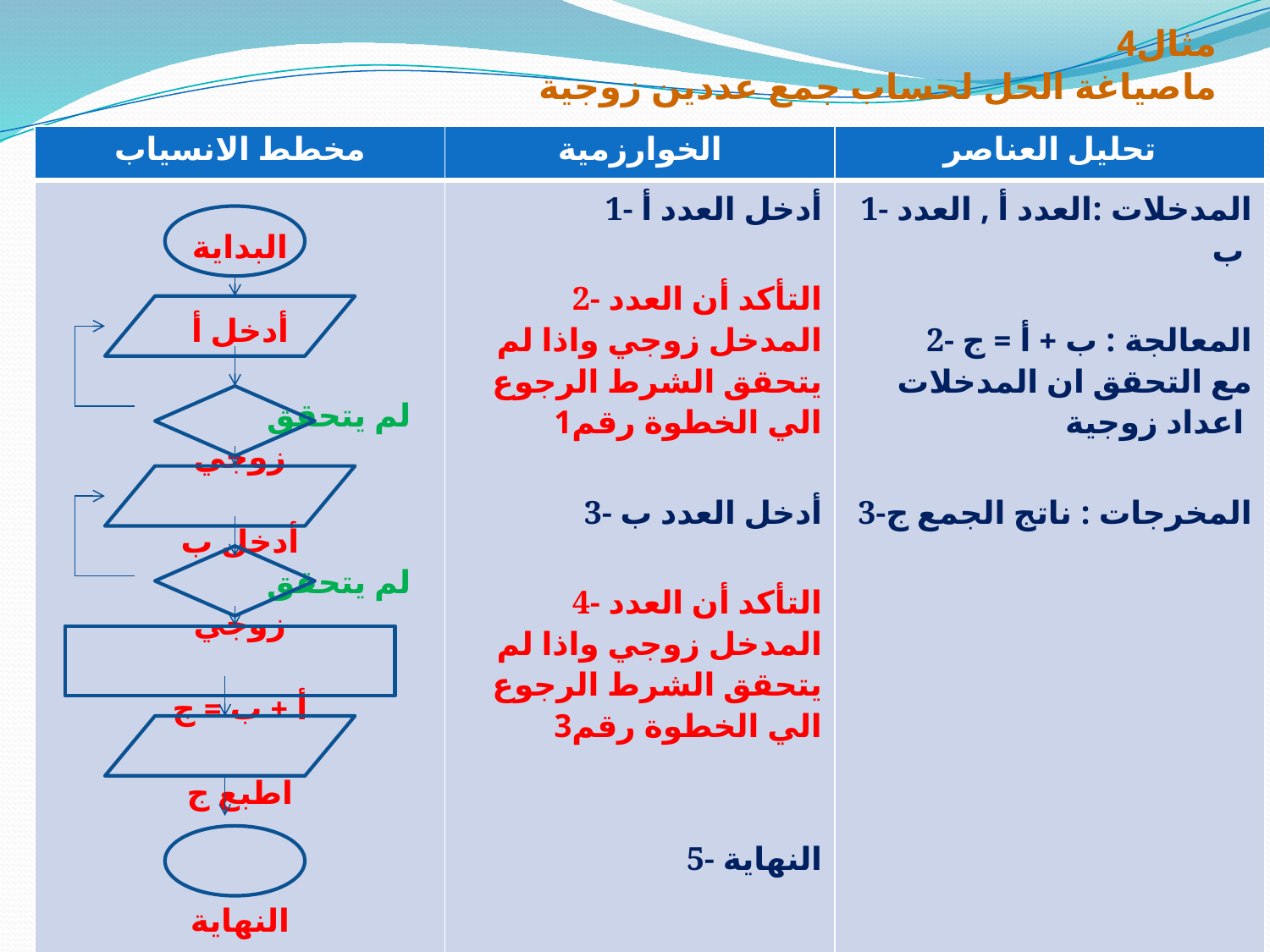

# مثال4 ماصياغة الحل لحساب جمع عددين زوجية
| مخطط الانسياب | الخوارزمية | تحليل العناصر |
| --- | --- | --- |
| البداية أدخل أ لم يتحقق زوجي أدخل ب لم يتحقق زوجي أ + ب = ج اطبع ج النهاية | 1- أدخل العدد أ 2- التأكد أن العدد المدخل زوجي واذا لم يتحقق الشرط الرجوع الي الخطوة رقم1 3- أدخل العدد ب 4- التأكد أن العدد المدخل زوجي واذا لم يتحقق الشرط الرجوع الي الخطوة رقم3 5- النهاية | 1- المدخلات :العدد أ , العدد ب 2- المعالجة : ب + أ = ج مع التحقق ان المدخلات اعداد زوجية 3-المخرجات : ناتج الجمع ج |